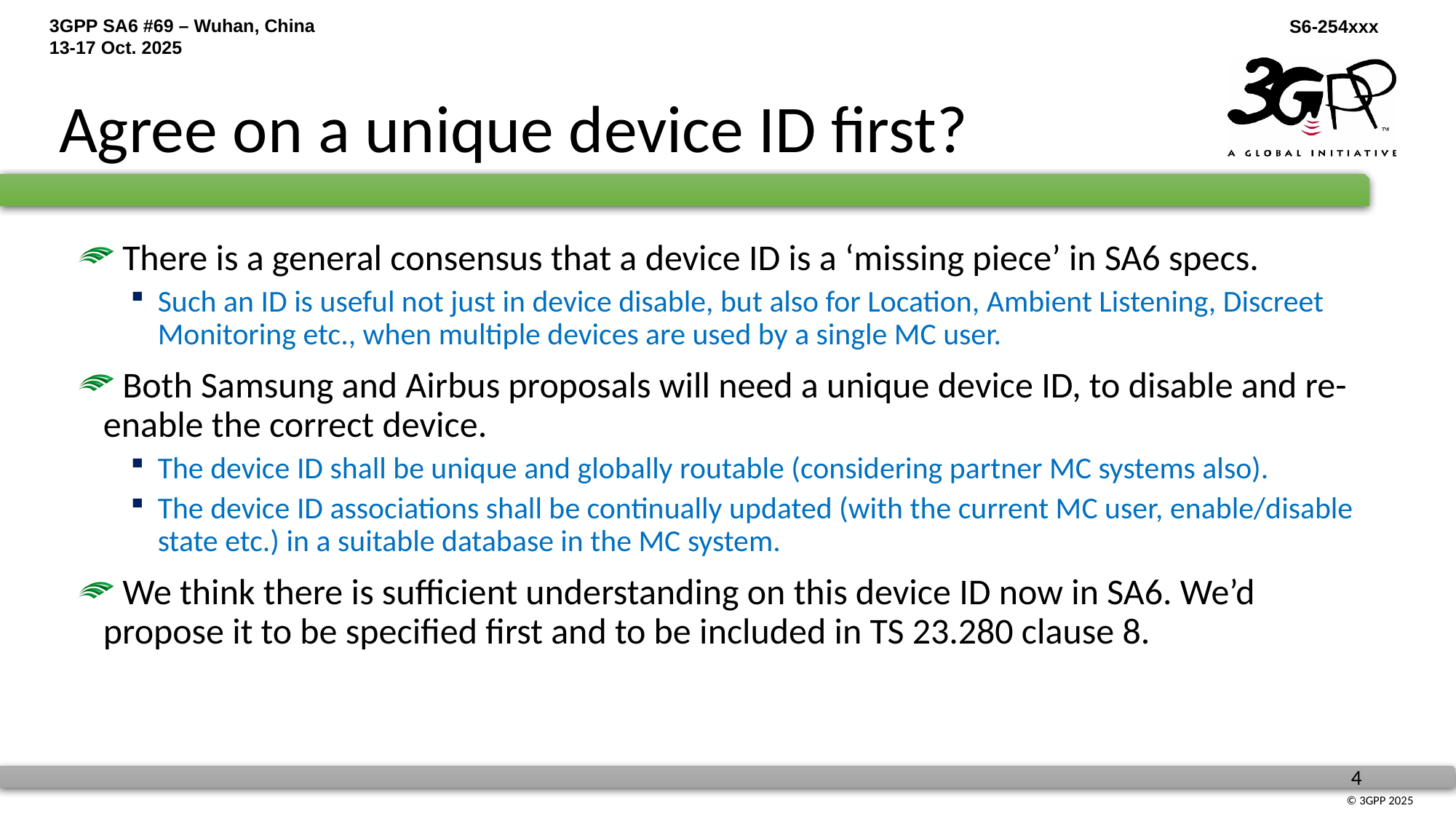

# Agree on a unique device ID first?
 There is a general consensus that a device ID is a ‘missing piece’ in SA6 specs.
Such an ID is useful not just in device disable, but also for Location, Ambient Listening, Discreet Monitoring etc., when multiple devices are used by a single MC user.
 Both Samsung and Airbus proposals will need a unique device ID, to disable and re-enable the correct device.
The device ID shall be unique and globally routable (considering partner MC systems also).
The device ID associations shall be continually updated (with the current MC user, enable/disable state etc.) in a suitable database in the MC system.
 We think there is sufficient understanding on this device ID now in SA6. We’d propose it to be specified first and to be included in TS 23.280 clause 8.